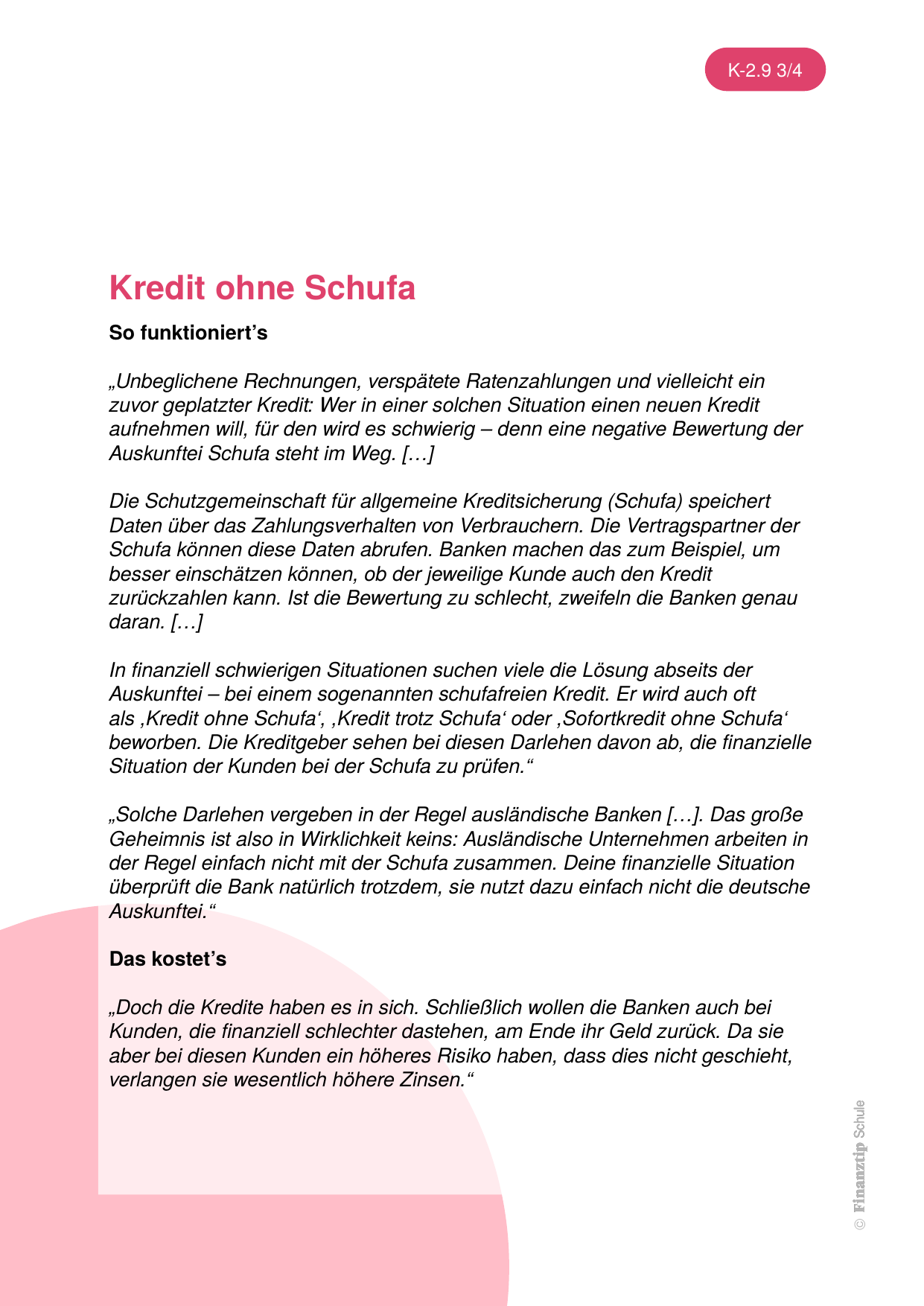

Kredit ohne Schufa
So funktioniert’s

„Unbeglichene Rechnungen, verspätete Ratenzahlungen und vielleicht ein zuvor geplatzter Kredit: Wer in einer solchen Situation einen neuen Kredit aufnehmen will, für den wird es schwierig – denn eine negative Bewertung der Auskunftei Schufa steht im Weg. […]

Die Schutzgemeinschaft für allgemeine Kreditsicherung (Schufa) speichert Daten über das Zahlungsverhalten von Verbrauchern. Die Vertragspartner der Schufa können diese Daten abrufen. Banken machen das zum Beispiel, um besser einschätzen können, ob der jeweilige Kunde auch den Kredit zurückzahlen kann. Ist die Bewertung zu schlecht, zweifeln die Banken genau daran. […]

In finanziell schwierigen Situationen suchen viele die Lösung abseits der Auskunftei – bei einem sogenannten schufafreien Kredit. Er wird auch oft als ,Kredit ohne Schufa‘, ,Kredit trotz Schufa‘ oder ,Sofortkredit ohne Schufa‘ beworben. Die Kreditgeber sehen bei diesen Darlehen davon ab, die finanzielle Situation der Kunden bei der Schufa zu prüfen.“

„Solche Darlehen vergeben in der Regel ausländische Banken […]. Das große Geheimnis ist also in Wirklichkeit keins: Ausländische Unternehmen arbeiten in der Regel einfach nicht mit der Schufa zusammen. Deine finanzielle Situation überprüft die Bank natürlich trotzdem, sie nutzt dazu einfach nicht die deutsche Auskunftei.“

Das kostet’s

„Doch die Kredite haben es in sich. Schließlich wollen die Banken auch bei Kunden, die finanziell schlechter dastehen, am Ende ihr Geld zurück. Da sie aber bei diesen Kunden ein höheres Risiko haben, dass dies nicht geschieht, verlangen sie wesentlich höhere Zinsen.“